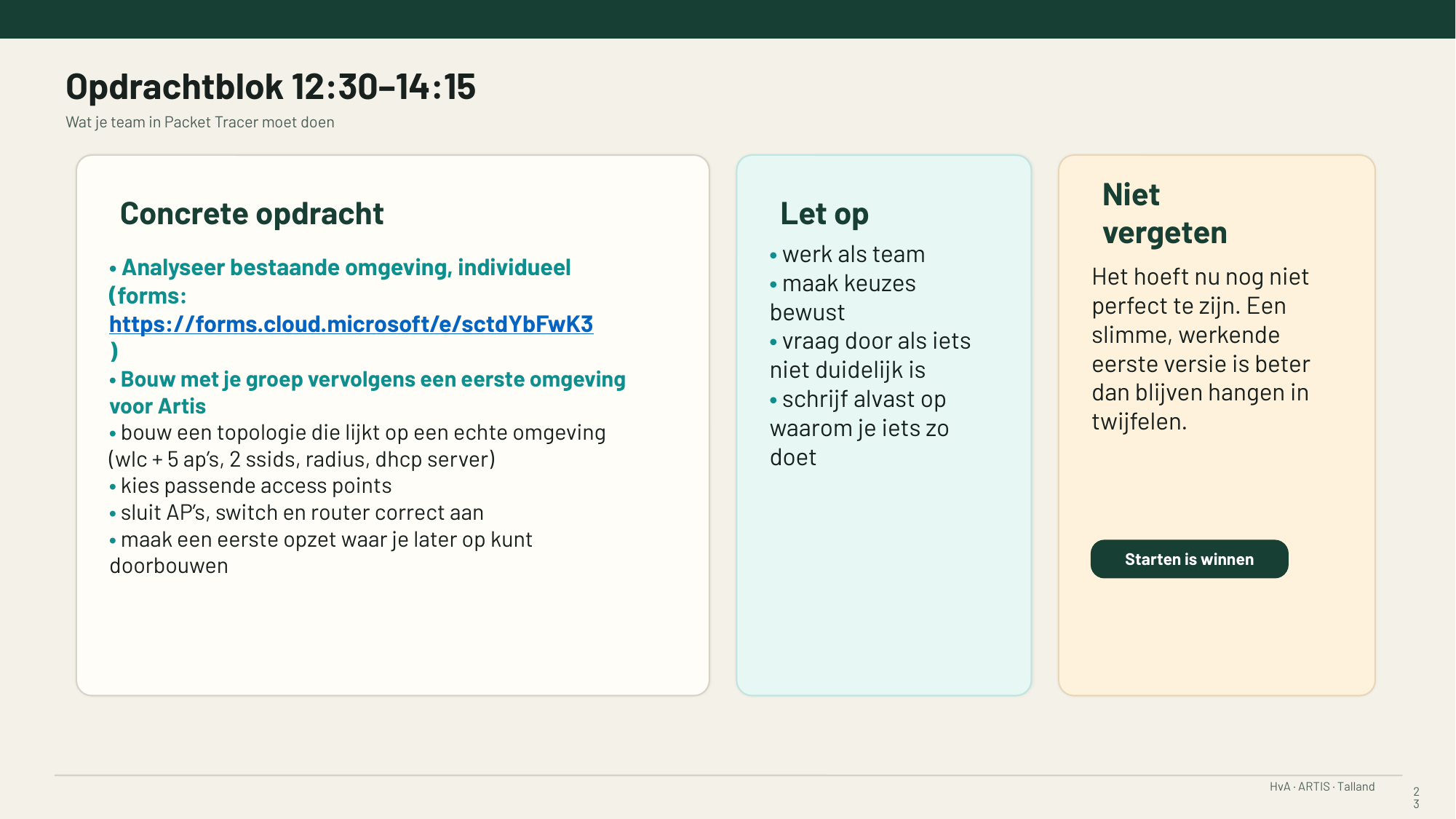

Opdrachtblok 12:30–14:15
Wat je team in Packet Tracer moet doen

Concrete opdracht
Let op
Niet vergeten
• werk als team
• maak keuzes bewust
• vraag door als iets niet duidelijk is
• schrijf alvast op waarom je iets zo doet
• Analyseer bestaande omgeving, individueel (forms: https://forms.cloud.microsoft/e/sctdYbFwK3
)
• Bouw met je groep vervolgens een eerste omgeving voor Artis
• bouw een topologie die lijkt op een echte omgeving (wlc + 5 ap’s, 2 ssids, radius, dhcp server)
• kies passende access points
• sluit AP’s, switch en router correct aan
• maak een eerste opzet waar je later op kunt doorbouwen
Het hoeft nu nog niet perfect te zijn. Een slimme, werkende eerste versie is beter dan blijven hangen in twijfelen.

Starten is winnen
23